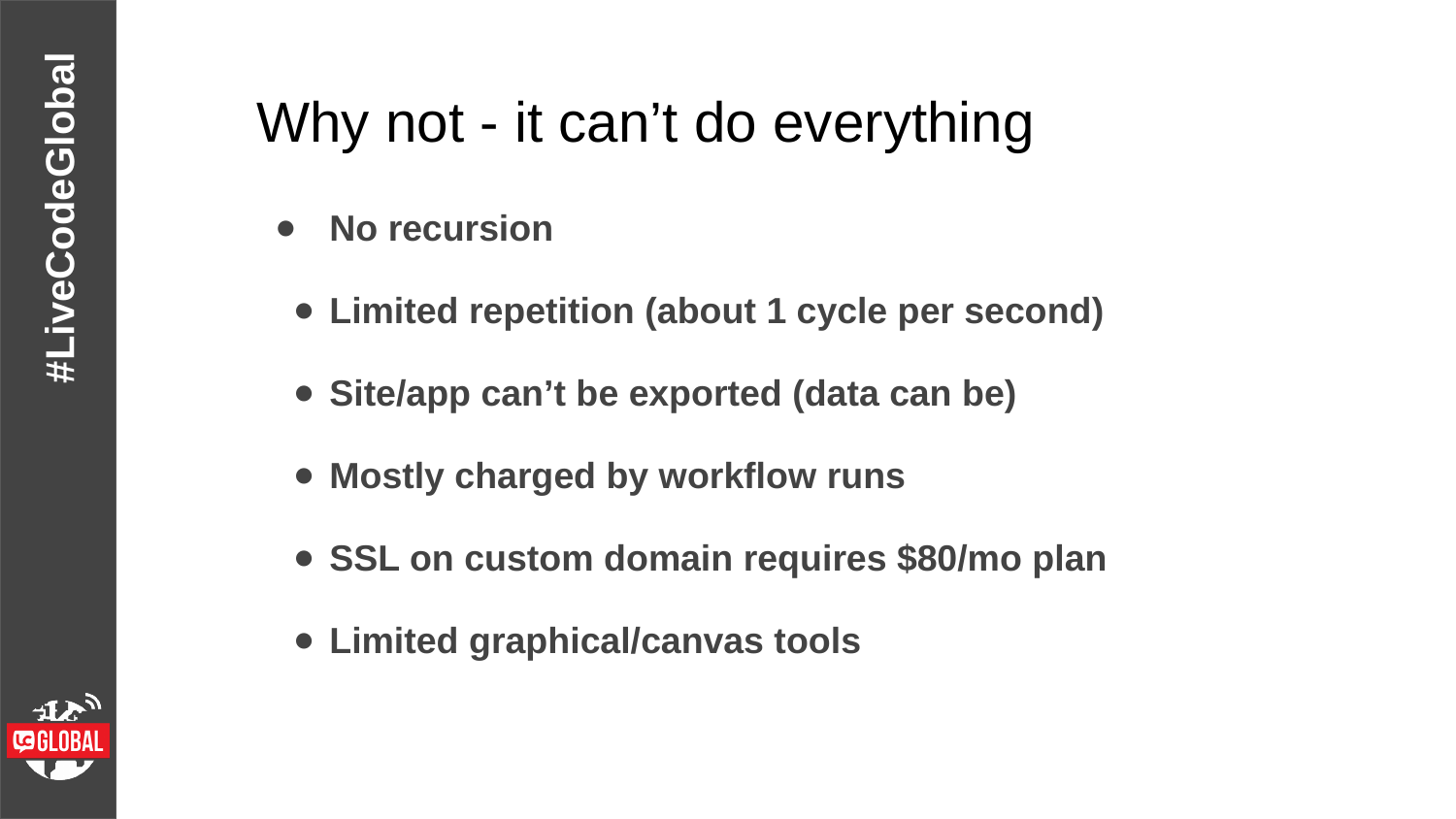

# Why not - it can’t do everything
No recursion
Limited repetition (about 1 cycle per second)
Site/app can’t be exported (data can be)
Mostly charged by workflow runs
SSL on custom domain requires $80/mo plan
Limited graphical/canvas tools